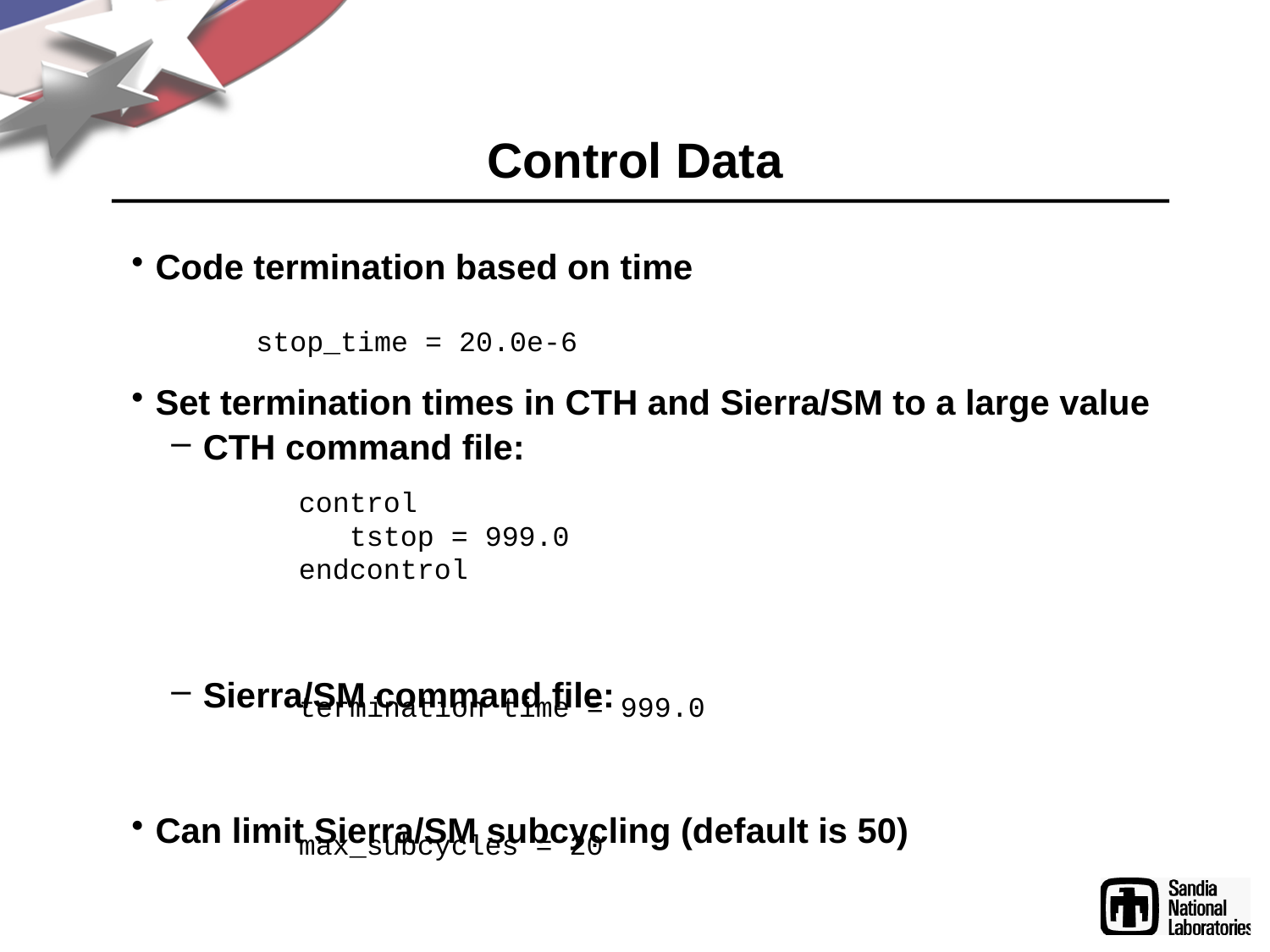

# Control Data
Code termination based on time

Set termination times in CTH and Sierra/SM to a large value
CTH command file:

Sierra/SM command file:

Can limit Sierra/SM subcycling (default is 50)
stop_time = 20.0e-6
control
   tstop = 999.0
endcontrol
termination time = 999.0
max_subcycles = 20